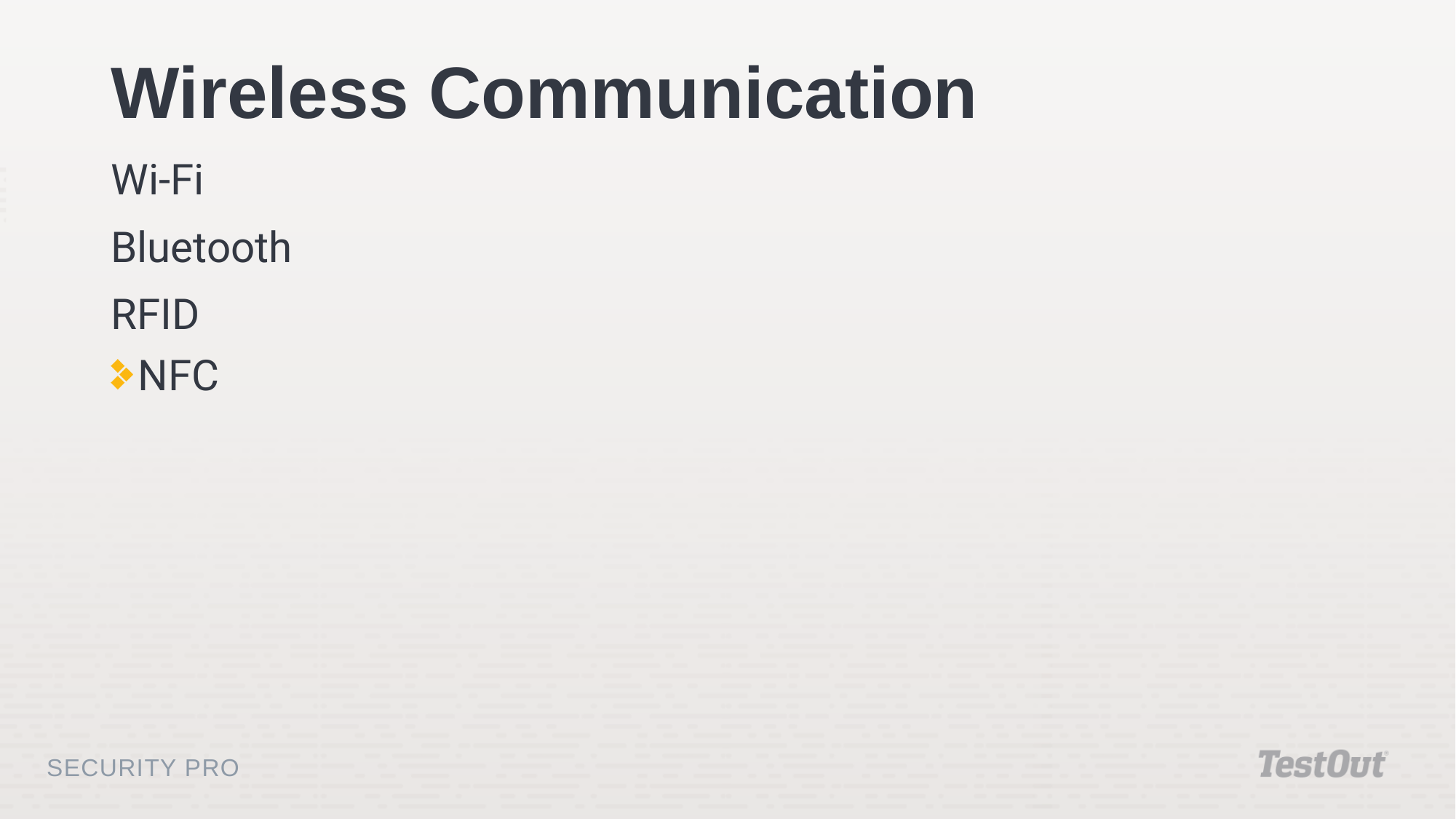

# Wireless Communication
Wi-Fi
Bluetooth
RFID
NFC
Security Pro